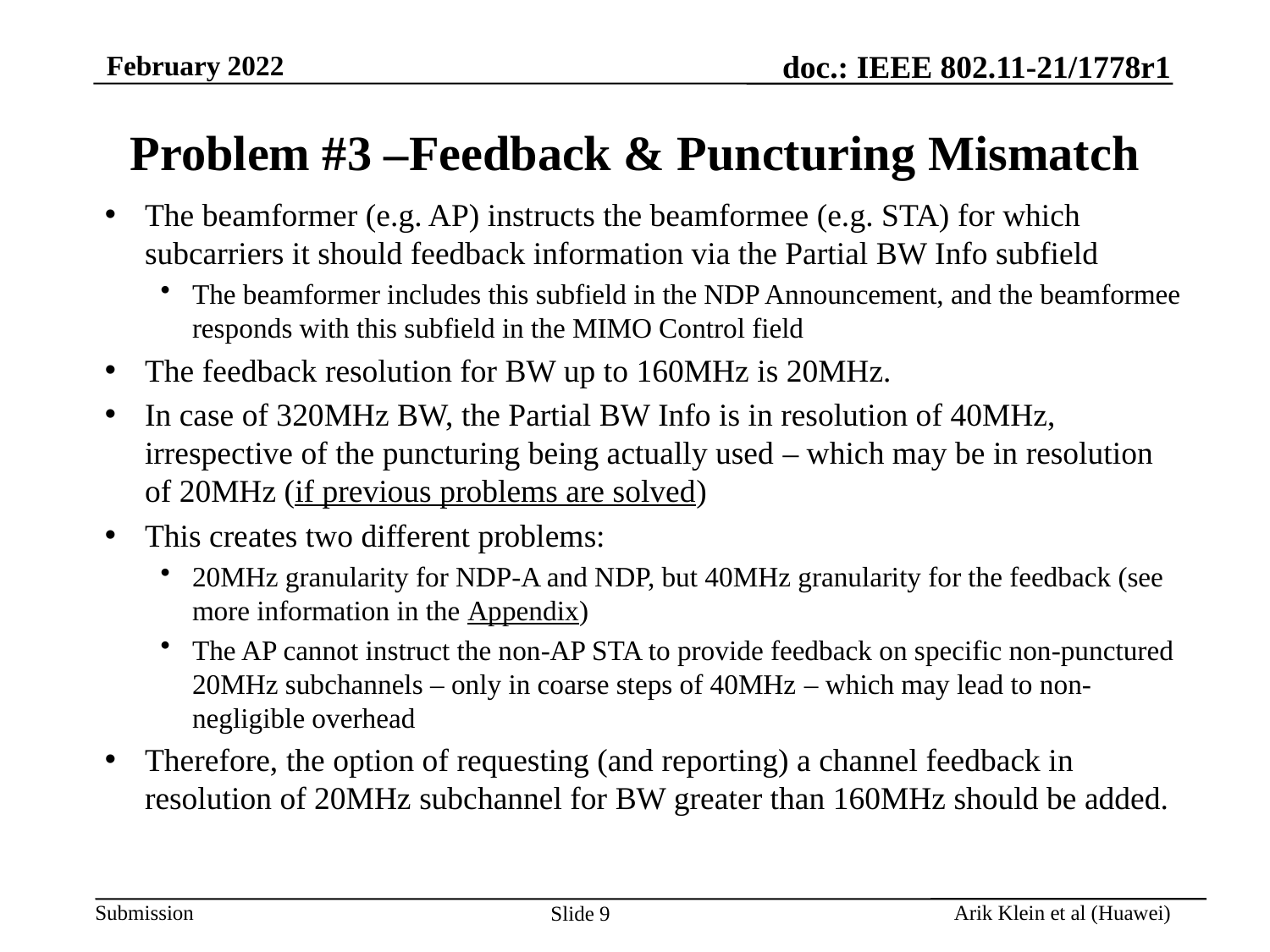

# Problem #3 –Feedback & Puncturing Mismatch
The beamformer (e.g. AP) instructs the beamformee (e.g. STA) for which subcarriers it should feedback information via the Partial BW Info subfield
The beamformer includes this subfield in the NDP Announcement, and the beamformee responds with this subfield in the MIMO Control field
The feedback resolution for BW up to 160MHz is 20MHz.
In case of 320MHz BW, the Partial BW Info is in resolution of 40MHz, irrespective of the puncturing being actually used – which may be in resolution of 20MHz (if previous problems are solved)
This creates two different problems:
20MHz granularity for NDP-A and NDP, but 40MHz granularity for the feedback (see more information in the Appendix)
The AP cannot instruct the non-AP STA to provide feedback on specific non-punctured 20MHz subchannels – only in coarse steps of 40MHz – which may lead to non-negligible overhead
Therefore, the option of requesting (and reporting) a channel feedback in resolution of 20MHz subchannel for BW greater than 160MHz should be added.